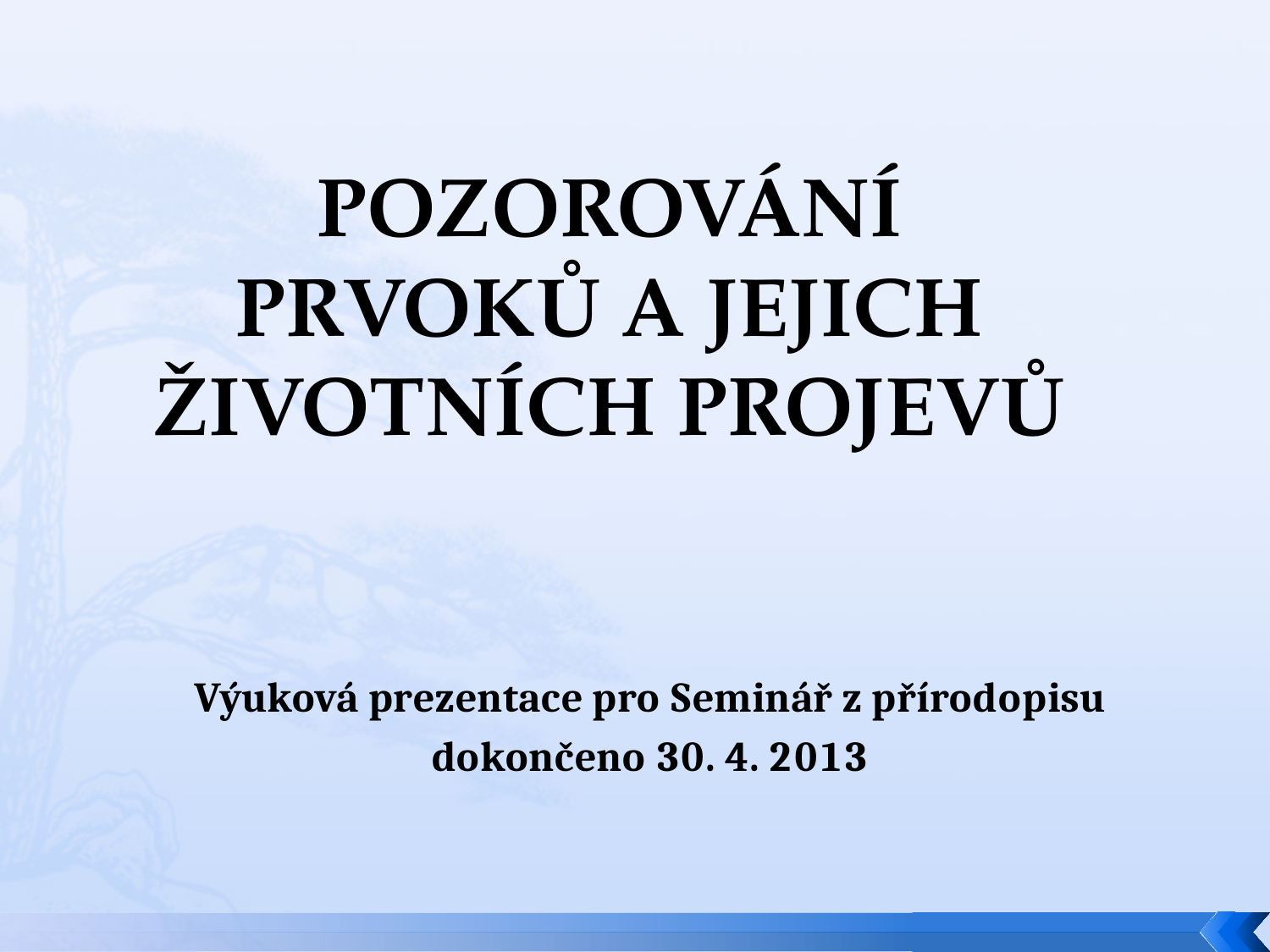

# POZOROVÁNÍ PRVOKŮ A JEJICH ŽIVOTNÍCH PROJEVŮ
Výuková prezentace pro Seminář z přírodopisu
dokončeno 30. 4. 2013